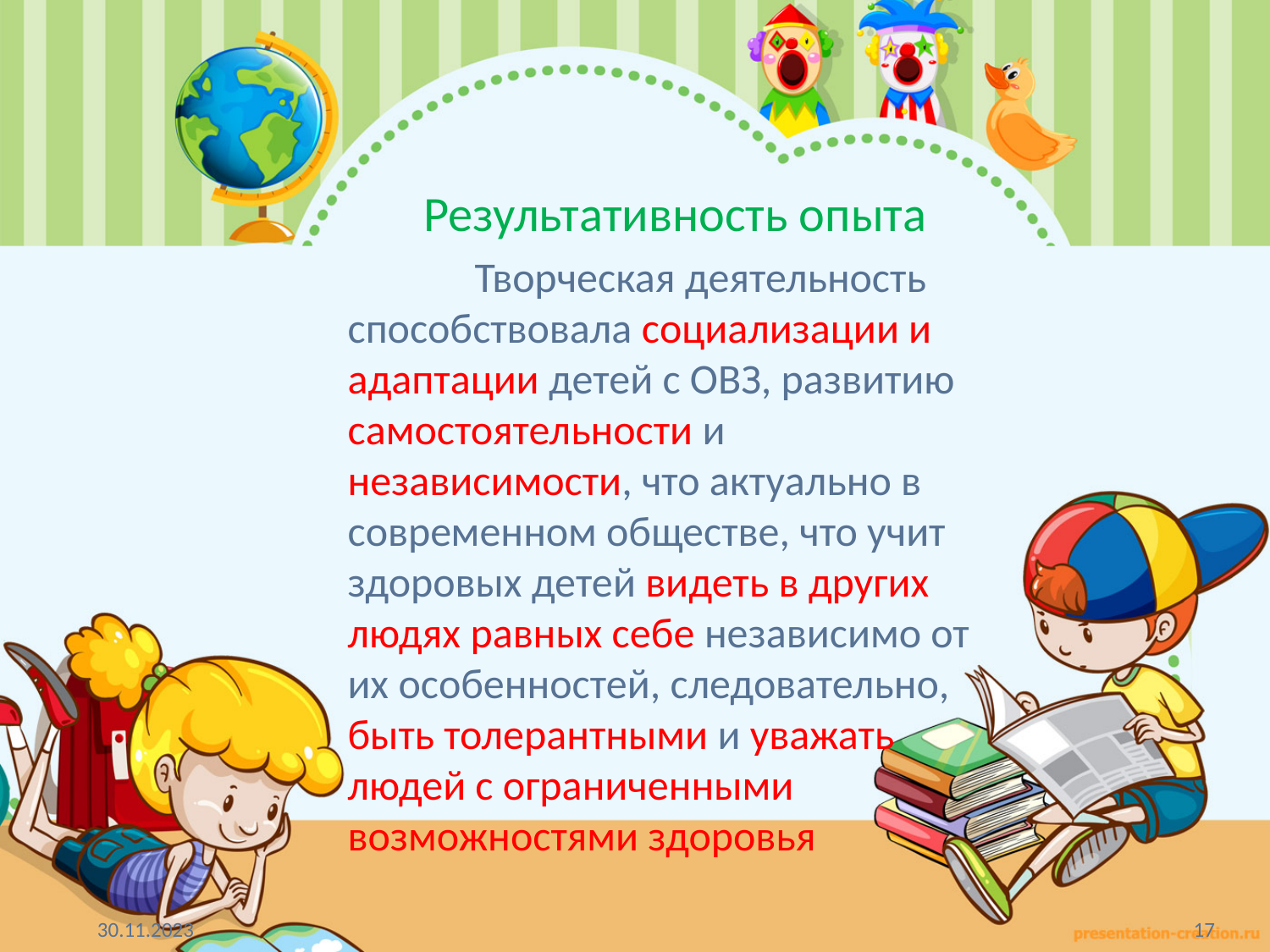

Результативность опыта
	Творческая деятельность способствовала социализации и адаптации детей с ОВЗ, развитию самостоятельности и независимости, что актуально в современном обществе, что учит здоровых детей видеть в других людях равных себе независимо от их особенностей, следовательно, быть толерантными и уважать людей с ограниченными возможностями здоровья